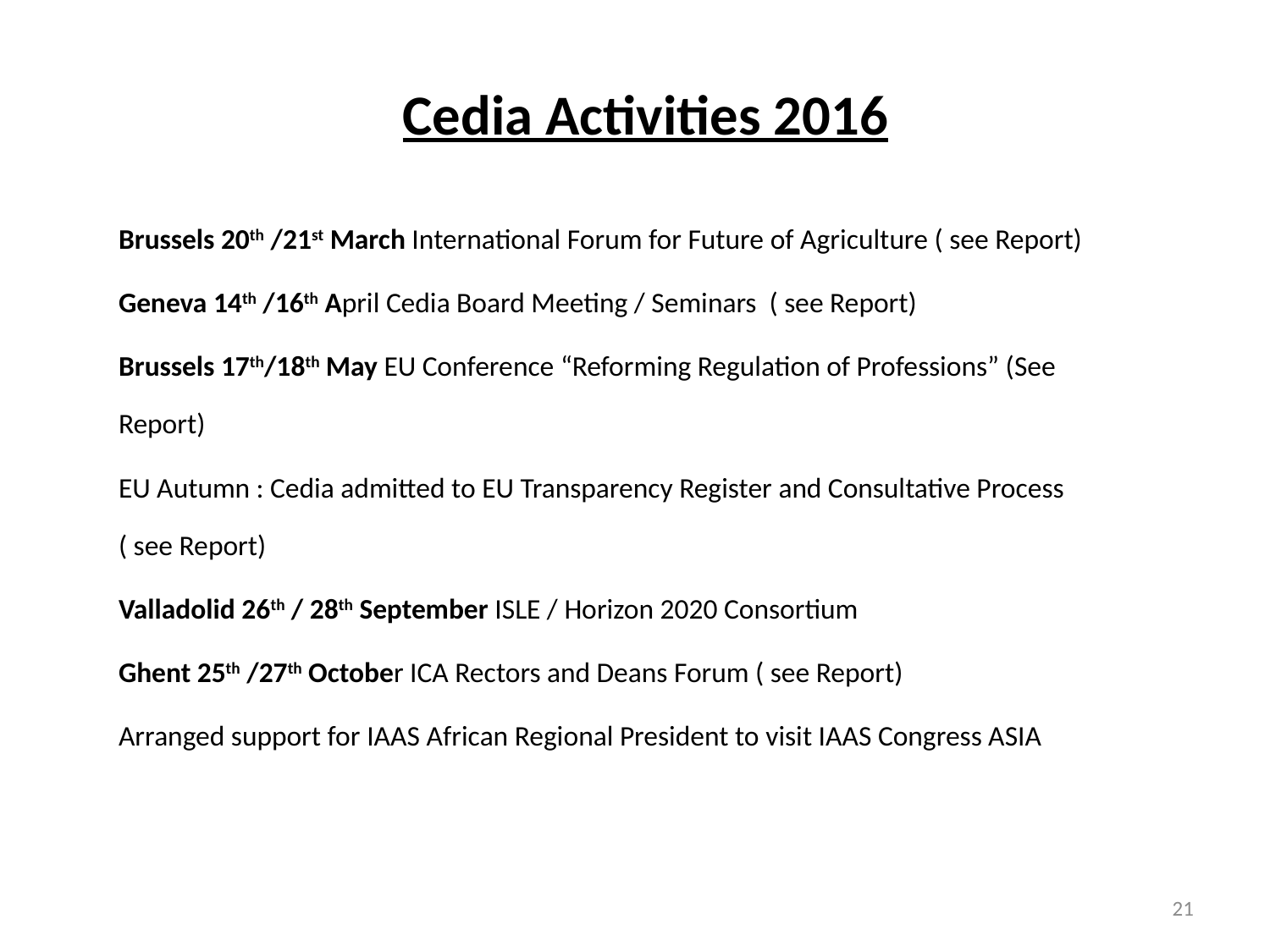

# Cedia Activities 2016
Brussels 20th /21st March International Forum for Future of Agriculture ( see Report)
Geneva 14th /16th April Cedia Board Meeting / Seminars  ( see Report)
Brussels 17th/18th May EU Conference “Reforming Regulation of Professions” (See Report)
EU Autumn : Cedia admitted to EU Transparency Register and Consultative Process ( see Report)
Valladolid 26th / 28th September ISLE / Horizon 2020 Consortium
Ghent 25th /27th October ICA Rectors and Deans Forum ( see Report)
Arranged support for IAAS African Regional President to visit IAAS Congress ASIA

21